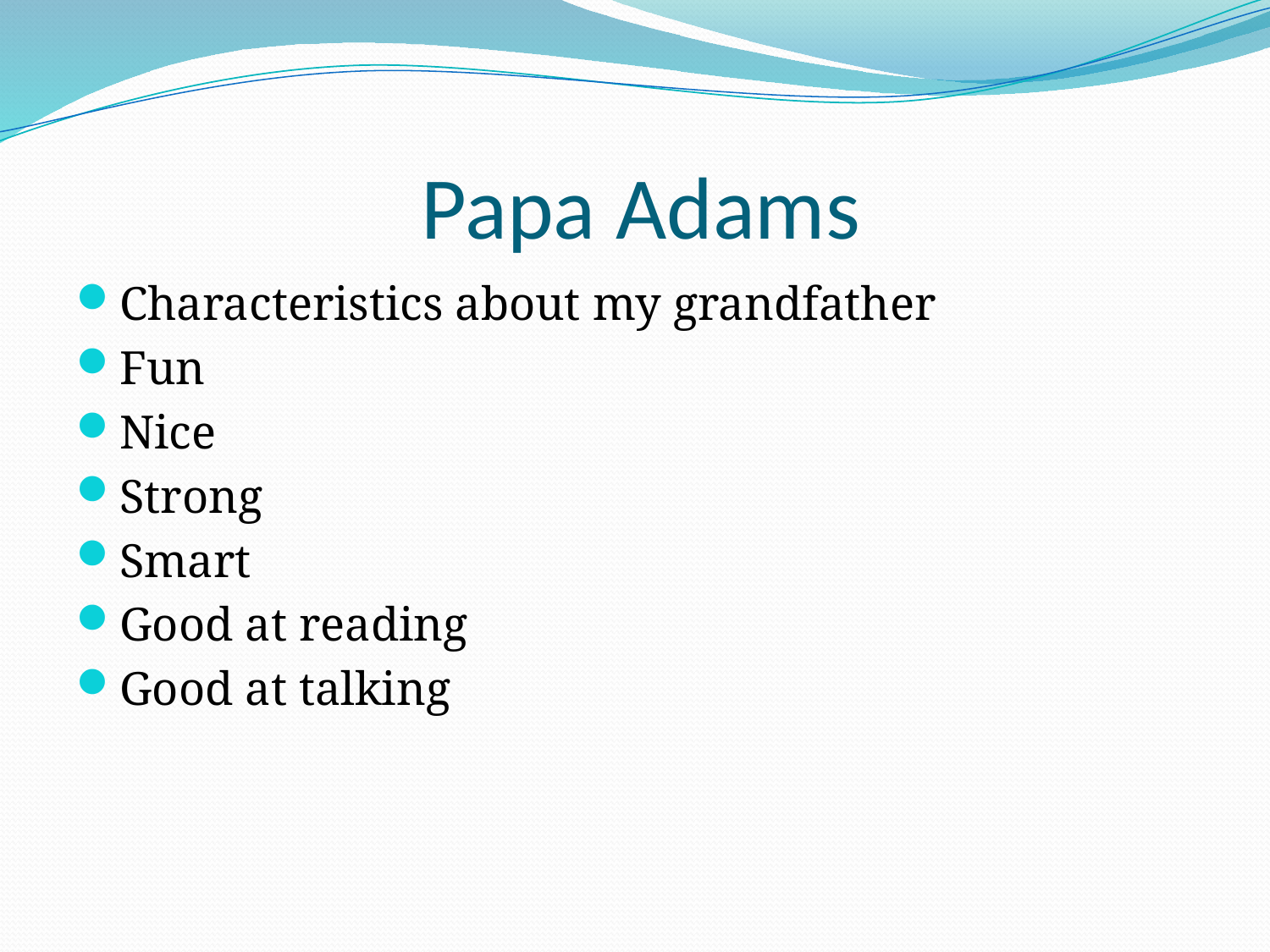

# Papa Adams
Characteristics about my grandfather
Fun
Nice
Strong
Smart
Good at reading
Good at talking